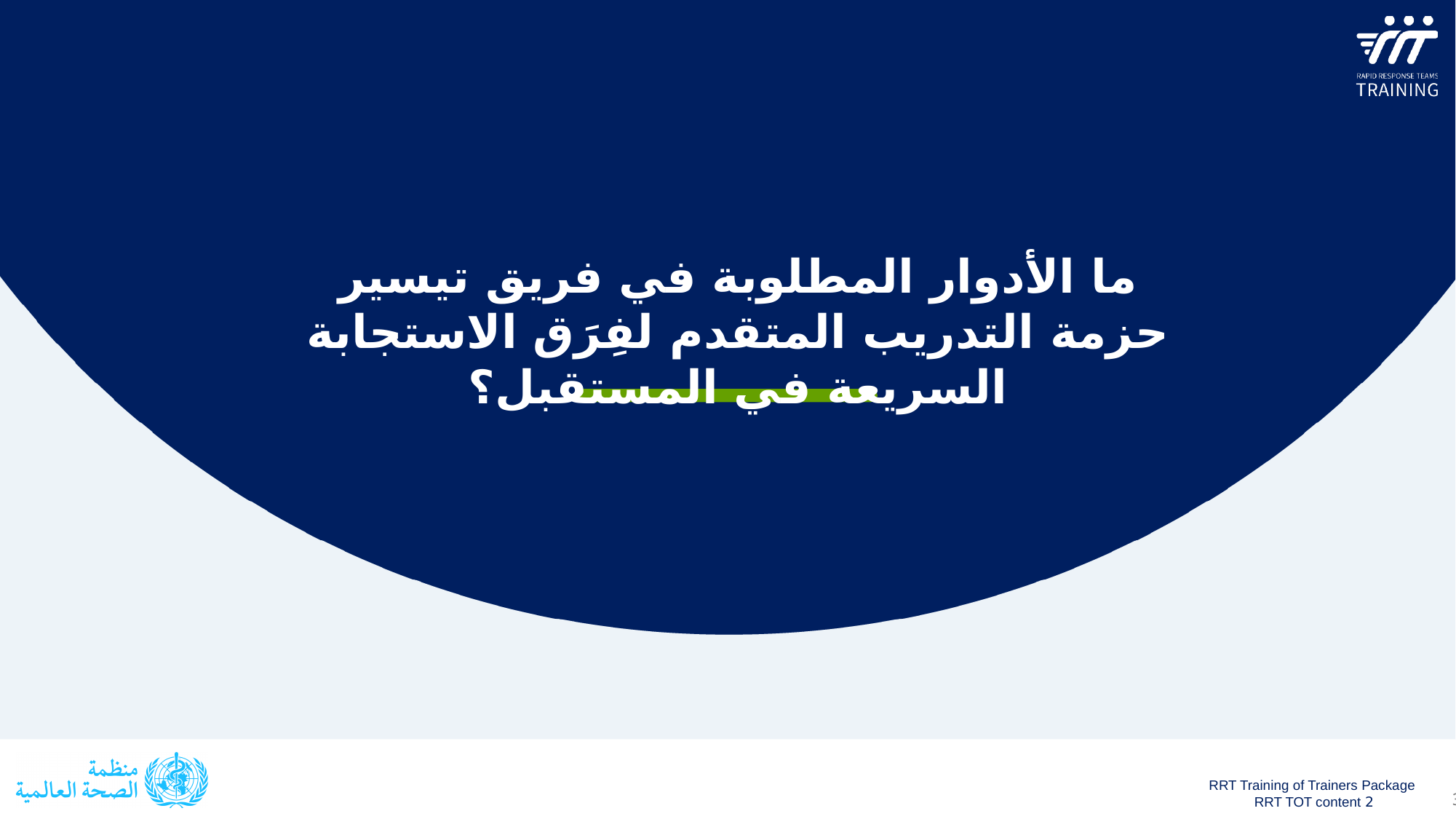

ما الأدوار المطلوبة في فريق تيسير حزمة التدريب المتقدم لفِرَق الاستجابة السريعة في المستقبل؟